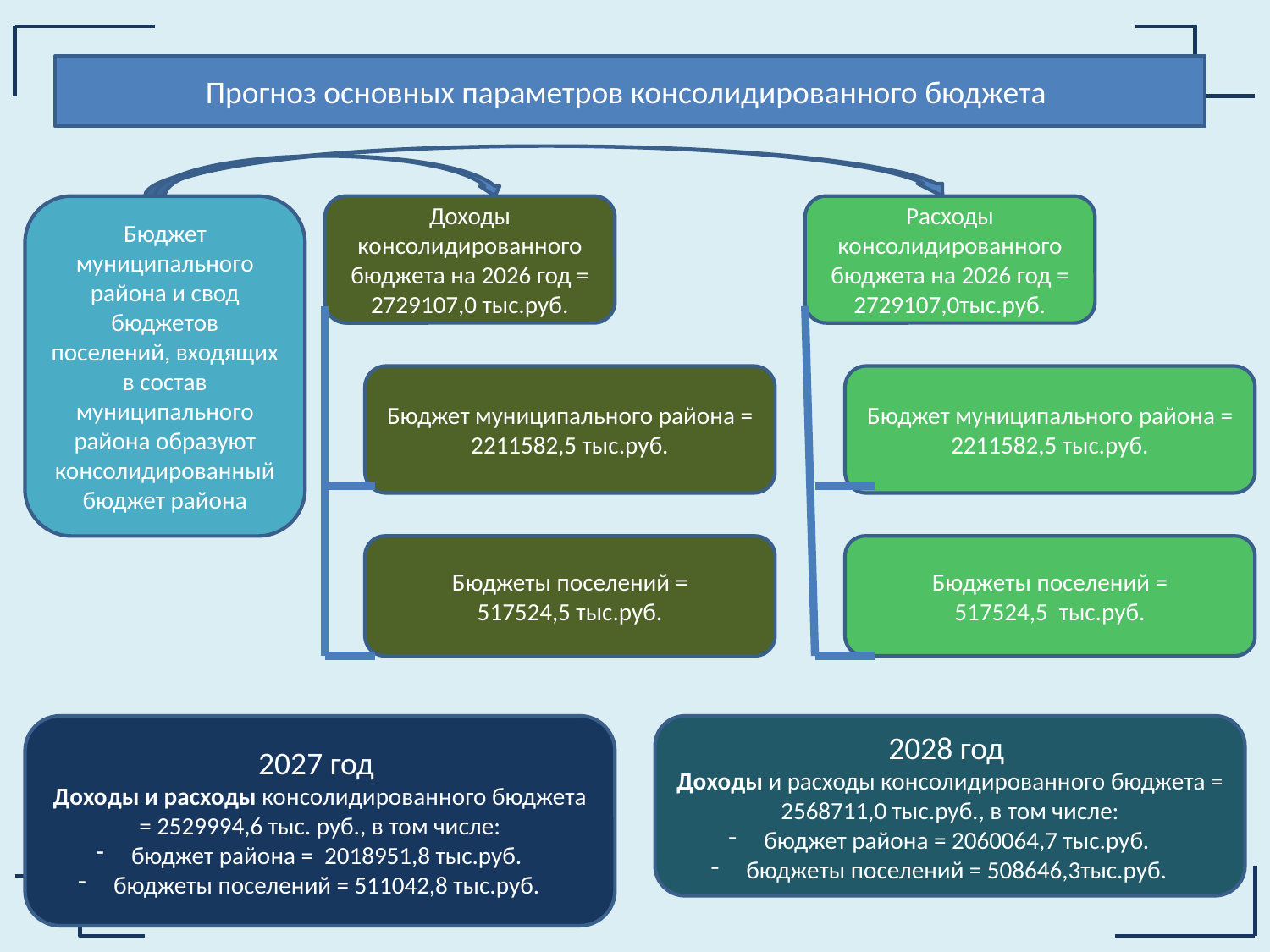

Прогноз основных параметров консолидированного бюджета

Бюджет муниципального района и свод бюджетов поселений, входящих в состав муниципального района образуют консолидированный бюджет района
Доходы консолидированного бюджета на 2026 год =
2729107,0 тыс.руб.
Расходы консолидированного бюджета на 2026 год =
2729107,0тыс.руб.
Бюджет муниципального района =
2211582,5 тыс.руб.
Бюджет муниципального района =
2211582,5 тыс.руб.
Бюджеты поселений =
517524,5 тыс.руб.
Бюджеты поселений =
517524,5  тыс.руб.
2027 год
Доходы и расходы консолидированного бюджета = 2529994,6 тыс. руб., в том числе:
 бюджет района =  2018951,8 тыс.руб.
 бюджеты поселений = 511042,8 тыс.руб.
2028 год
Доходы и расходы консолидированного бюджета = 2568711,0 тыс.руб., в том числе:
 бюджет района = 2060064,7 тыс.руб.
 бюджеты поселений = 508646,3тыс.руб.